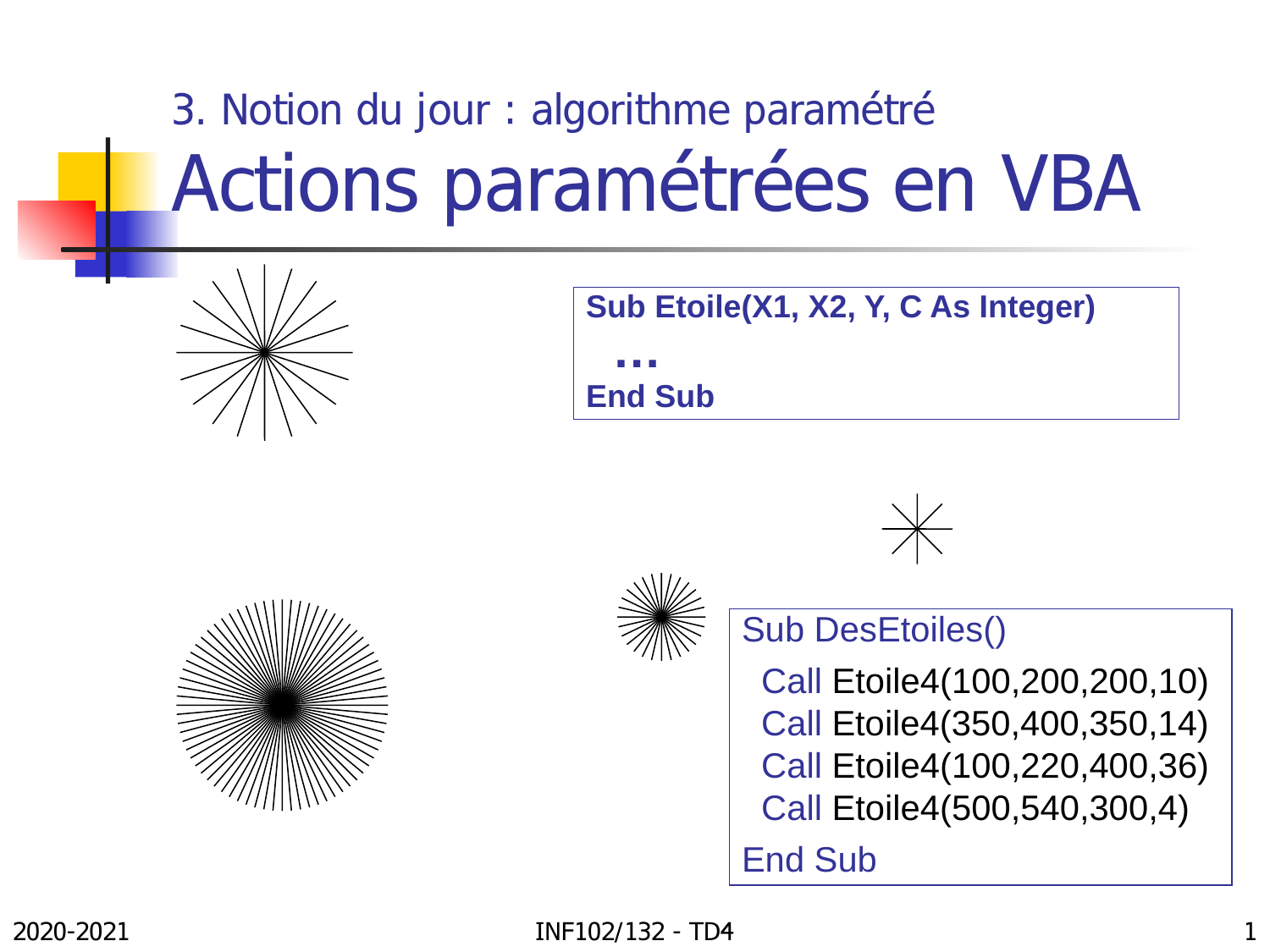

# 3. Notion du jour : algorithme paramétré Actions paramétrées en VBA
Sub Etoile(X1, X2, Y, C As Integer)
   …
End Sub

Sub DesEtoiles()
  Call Etoile4(100,200,200,10)
  Call Etoile4(350,400,350,14)
  Call Etoile4(100,220,400,36)
  Call Etoile4(500,540,300,4)
End Sub

2020-2021
INF102/132 - TD4
1